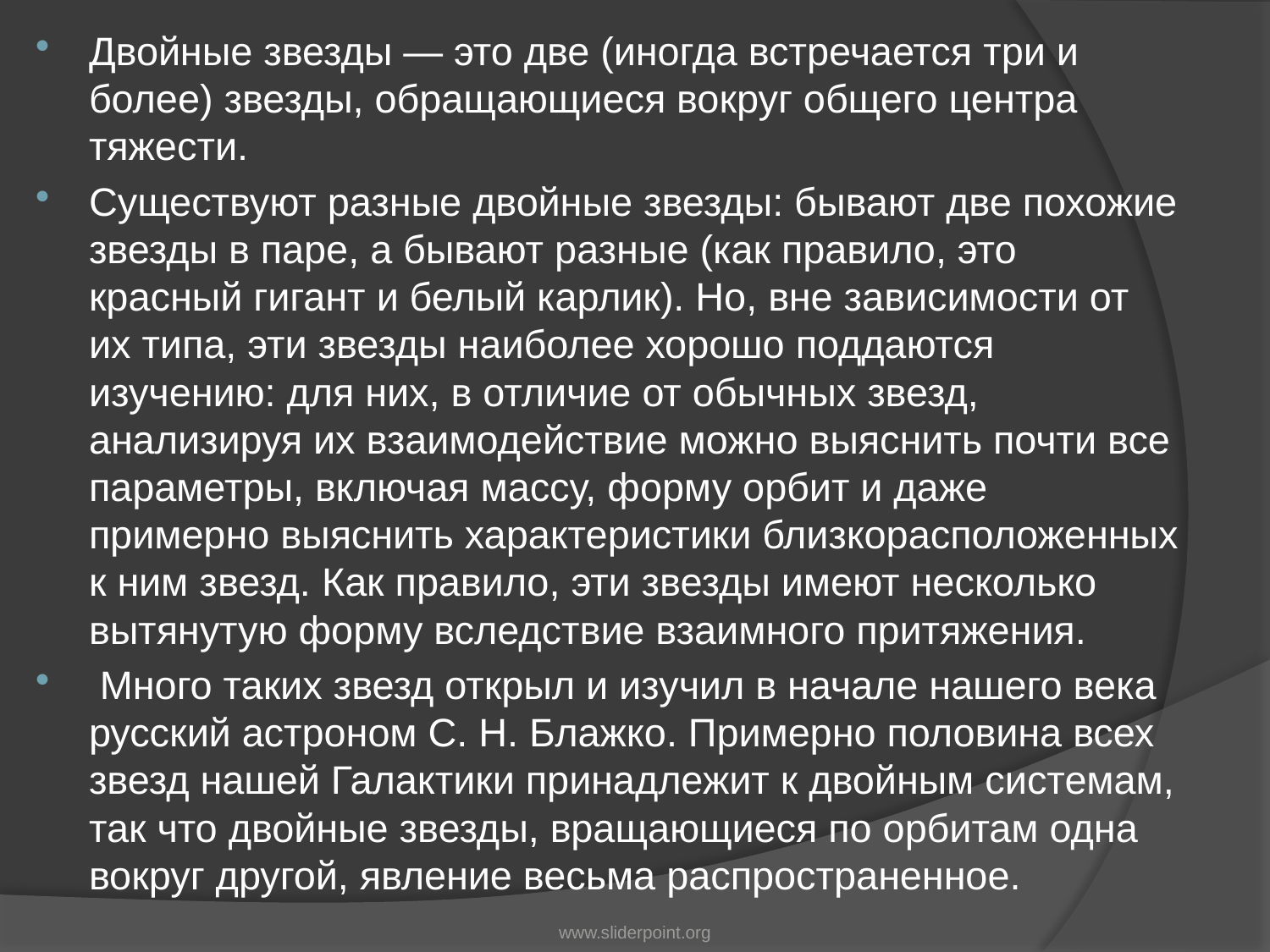

Двойные звезды — это две (иногда встречается три и более) звезды, обращающиеся вокруг общего центра тяжести.
Существуют разные двойные звезды: бывают две похожие звезды в паре, а бывают разные (как правило, это красный гигант и белый карлик). Но, вне зависимости от их типа, эти звезды наиболее хорошо поддаются изучению: для них, в отличие от обычных звезд, анализируя их взаимодействие можно выяснить почти все параметры, включая массу, форму орбит и даже примерно выяснить характеристики близкорасположенных к ним звезд. Как правило, эти звезды имеют несколько вытянутую форму вследствие взаимного притяжения.
 Много таких звезд открыл и изучил в начале нашего века русский астроном С. Н. Блажко. Примерно половина всех звезд нашей Галактики принадлежит к двойным системам, так что двойные звезды, вращающиеся по орбитам одна вокруг другой, явление весьма распространенное.
www.sliderpoint.org